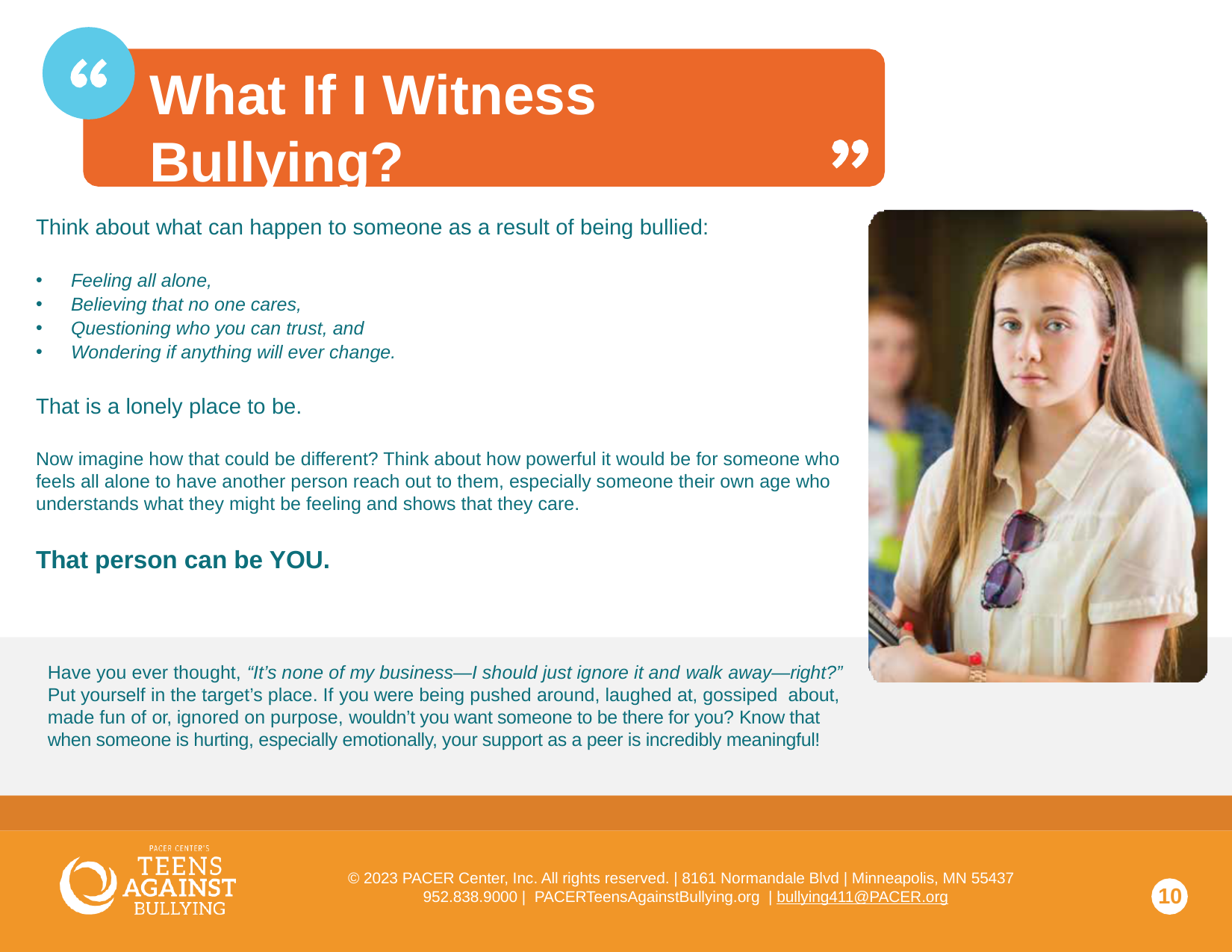

# What If I Witness Bullying?

Think about what can happen to someone as a result of being bullied:

Feeling all alone,
Believing that no one cares,
Questioning who you can trust, and
Wondering if anything will ever change.

That is a lonely place to be.

Now imagine how that could be different? Think about how powerful it would be for someone who feels all alone to have another person reach out to them, especially someone their own age who understands what they might be feeling and shows that they care.

That person can be YOU.

Have you ever thought, “It’s none of my business—I should just ignore it and walk away—right?” Put yourself in the target’s place. If you were being pushed around, laughed at, gossiped  about, made fun of or, ignored on purpose, wouldn’t you want someone to be there for you? Know that when someone is hurting, especially emotionally, your support as a peer is incredibly meaningful!

© 2023 PACER Center, Inc. All rights reserved. | 8161 Normandale Blvd | Minneapolis, MN 55437  952.838.9000 |  PACERTeensAgainstBullying.org  | bullying411@PACER.org

10